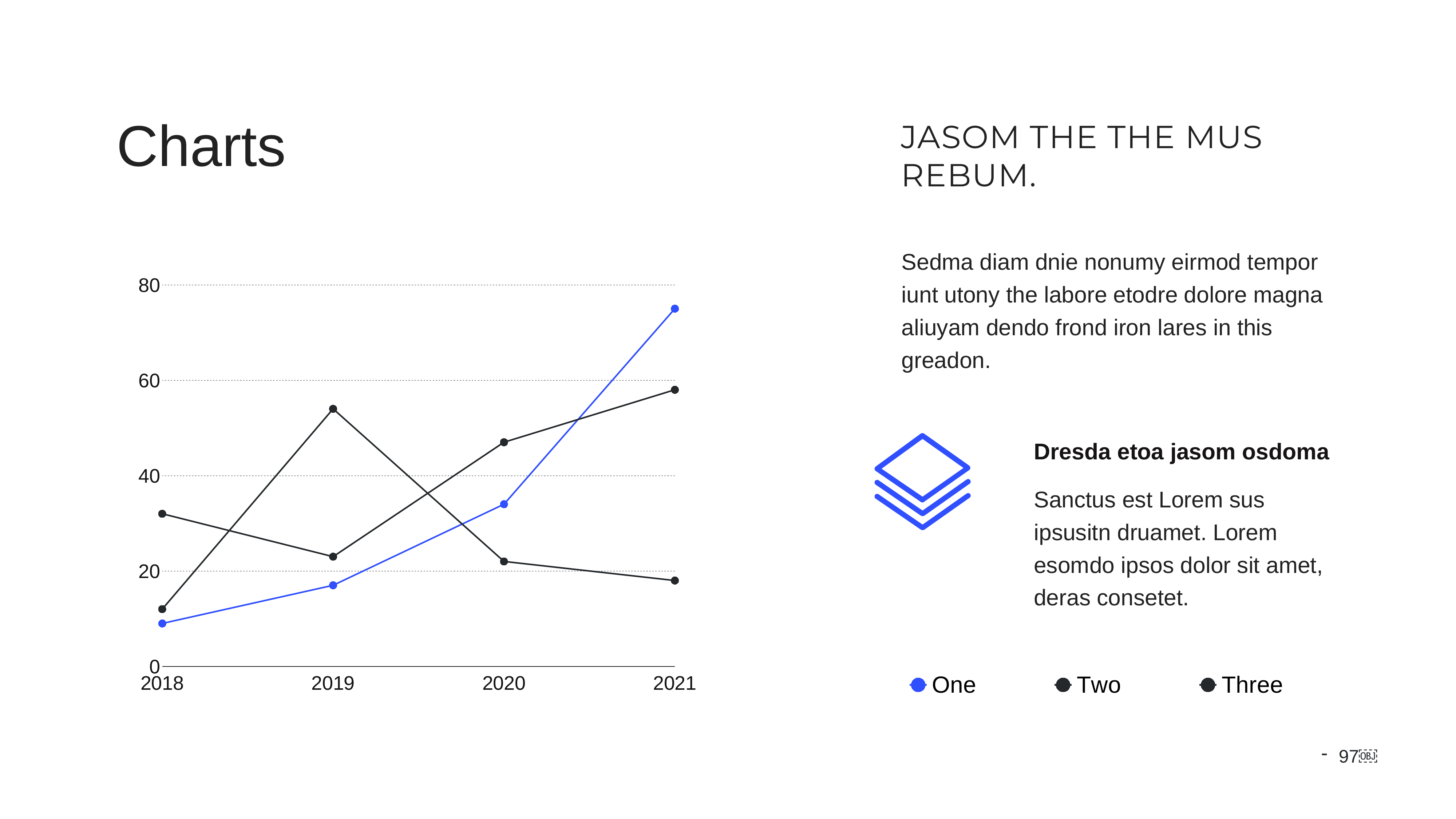

Charts
jasom the the mus rebum.
Sedma diam dnie nonumy eirmod tempor iunt utony the labore etodre dolore magna aliuyam dendo frond iron lares in this greadon.

### Chart

| Category | One | Two | Three |
|---|---|---|---|
| 2018 | 9.0 | 32.0 | 12.0 |
| 2019 | 17.0 | 23.0 | 54.0 |
| 2020 | 34.0 | 47.0 | 22.0 |
| 2021 | 75.0 | 58.0 | 18.0 |
Dresda etoa jasom osdoma

Sanctus est Lorem sus  ipsusitn druamet. Lorem esomdo ipsos dolor sit amet, deras consetet.